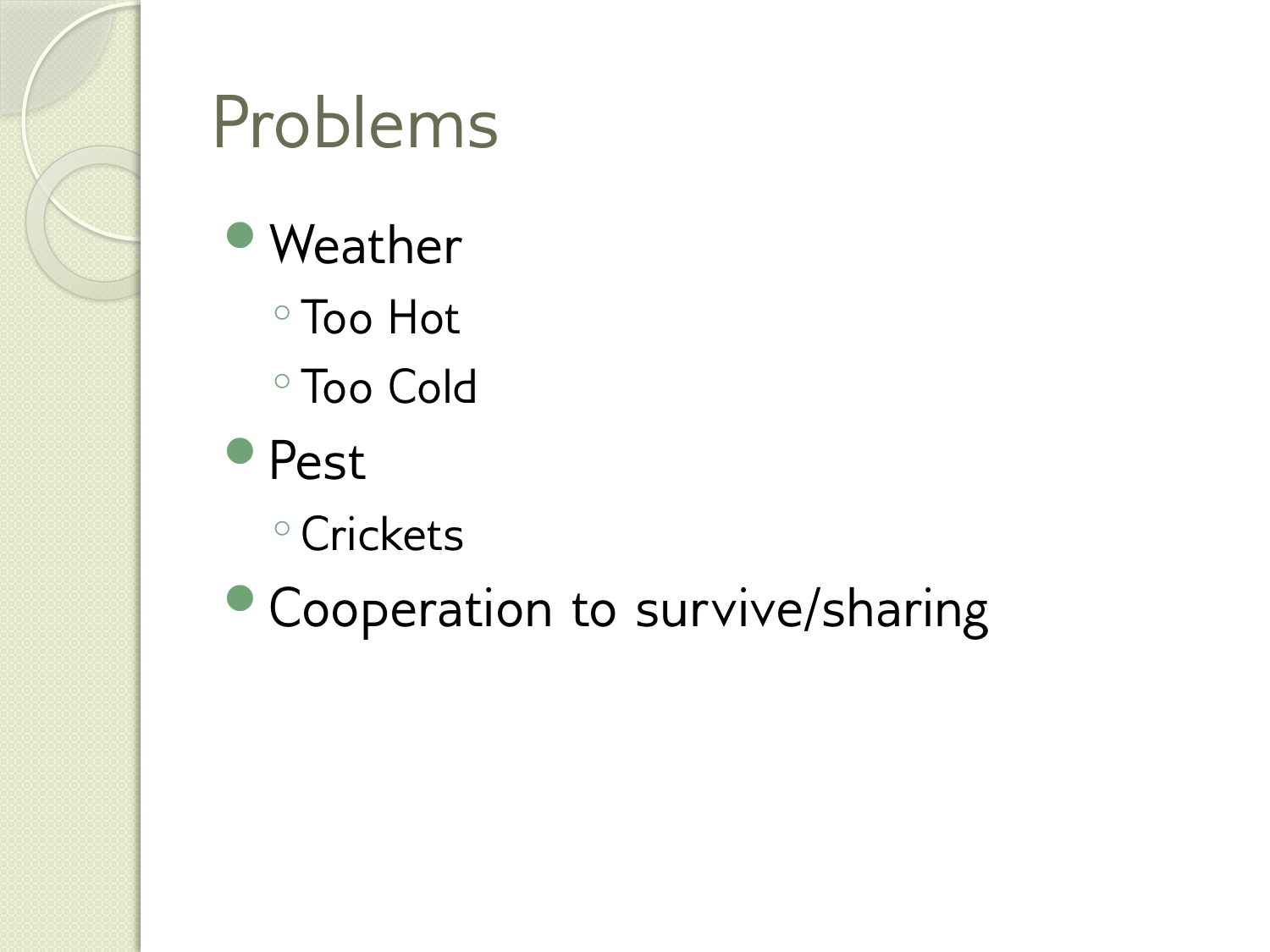

# Problems
Weather
Too Hot
Too Cold
Pest
Crickets
Cooperation to survive/sharing